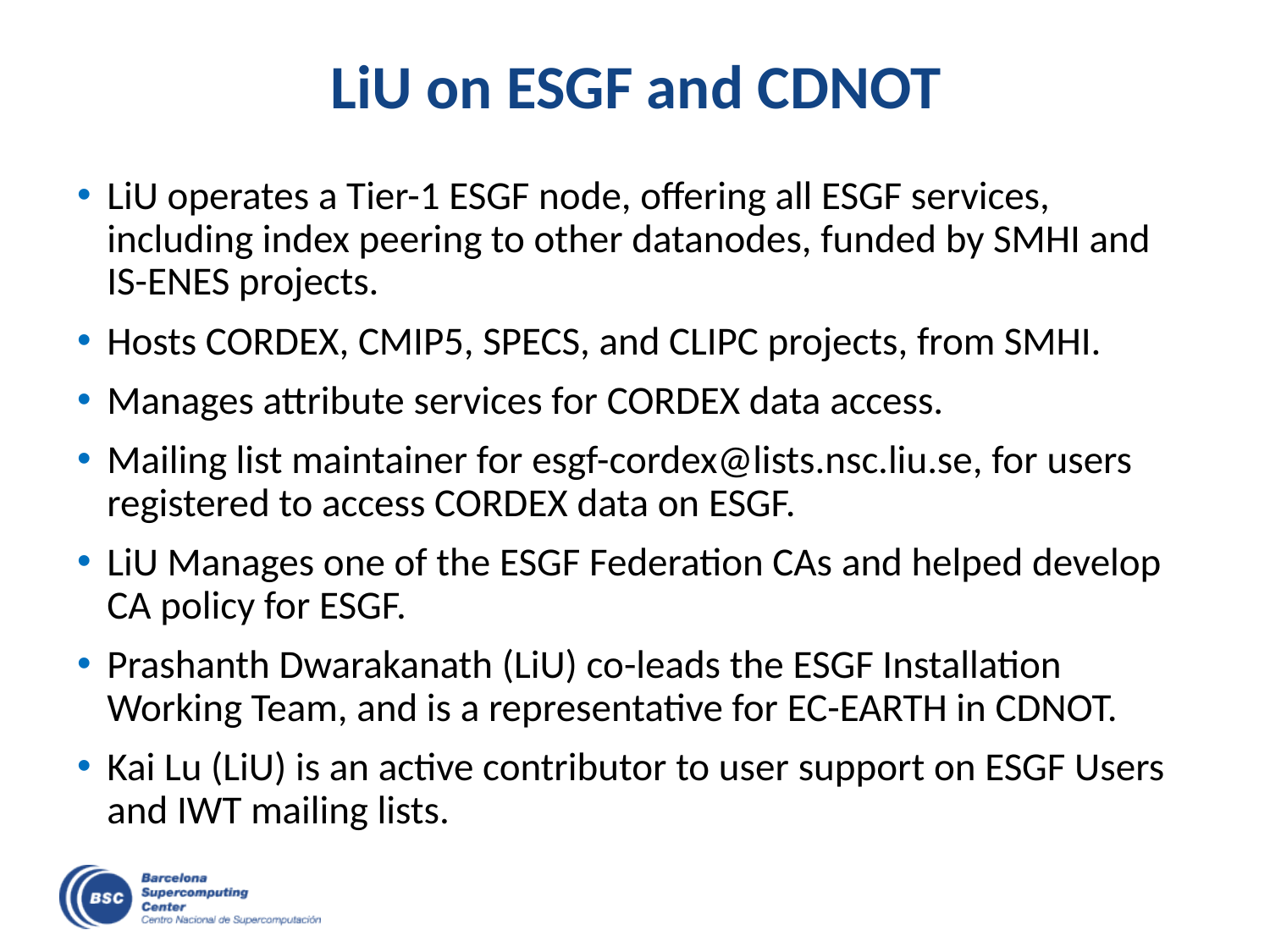

# LiU on ESGF and CDNOT
LiU operates a Tier-1 ESGF node, offering all ESGF services, including index peering to other datanodes, funded by SMHI and IS-ENES projects.
Hosts CORDEX, CMIP5, SPECS, and CLIPC projects, from SMHI.
Manages attribute services for CORDEX data access.
Mailing list maintainer for esgf-cordex@lists.nsc.liu.se, for users registered to access CORDEX data on ESGF.
LiU Manages one of the ESGF Federation CAs and helped develop CA policy for ESGF.
Prashanth Dwarakanath (LiU) co-leads the ESGF Installation Working Team, and is a representative for EC-EARTH in CDNOT.
Kai Lu (LiU) is an active contributor to user support on ESGF Users and IWT mailing lists.